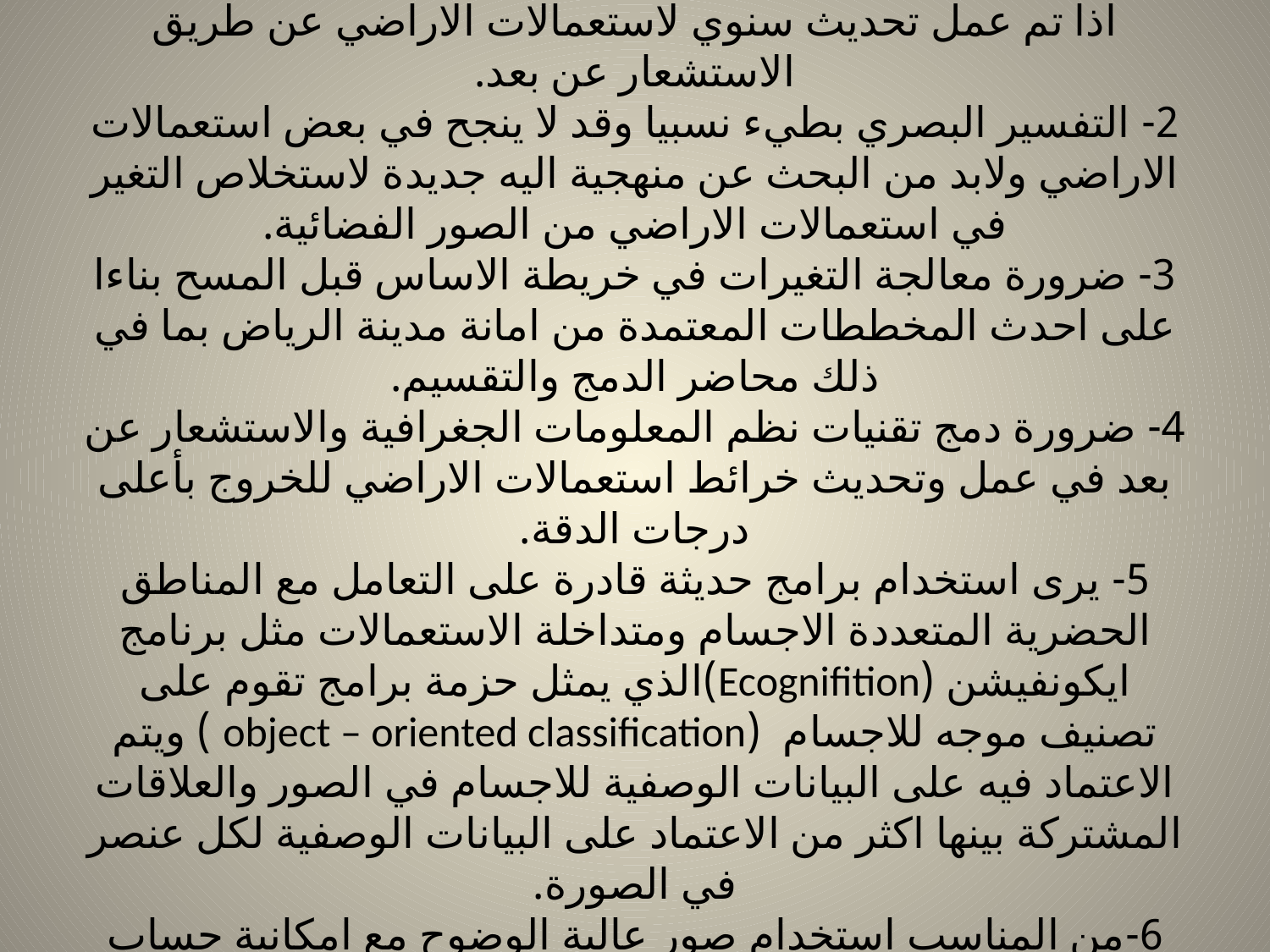

# التوصيات: 1- امكانية زيادة الفترة الزمنية بين المسوحات الميدانية الشاملة اذا تم عمل تحديث سنوي لاستعمالات الاراضي عن طريق الاستشعار عن بعد. 2- التفسير البصري بطيء نسبيا وقد لا ينجح في بعض استعمالات الاراضي ولابد من البحث عن منهجية اليه جديدة لاستخلاص التغير في استعمالات الاراضي من الصور الفضائية. 3- ضرورة معالجة التغيرات في خريطة الاساس قبل المسح بناءا على احدث المخططات المعتمدة من امانة مدينة الرياض بما في ذلك محاضر الدمج والتقسيم. 4- ضرورة دمج تقنيات نظم المعلومات الجغرافية والاستشعار عن بعد في عمل وتحديث خرائط استعمالات الاراضي للخروج بأعلى درجات الدقة. 5- يرى استخدام برامج حديثة قادرة على التعامل مع المناطق الحضرية المتعددة الاجسام ومتداخلة الاستعمالات مثل برنامج ايكونفيشن (Ecognifition)الذي يمثل حزمة برامج تقوم على تصنيف موجه للاجسام  (object – oriented classification ) ويتم الاعتماد فيه على البيانات الوصفية للاجسام في الصور والعلاقات المشتركة بينها اكثر من الاعتماد على البيانات الوصفية لكل عنصر في الصورة. 6-من المناسب استخدام صور عالية الوضوح مع امكانية حساب الارتفاعات مثل تقنية المسح الليزري ثلاثي الابعاد بنوعيه الماسح الليزري الارضي المحمول على عربة والماسح الليزري الجوي.